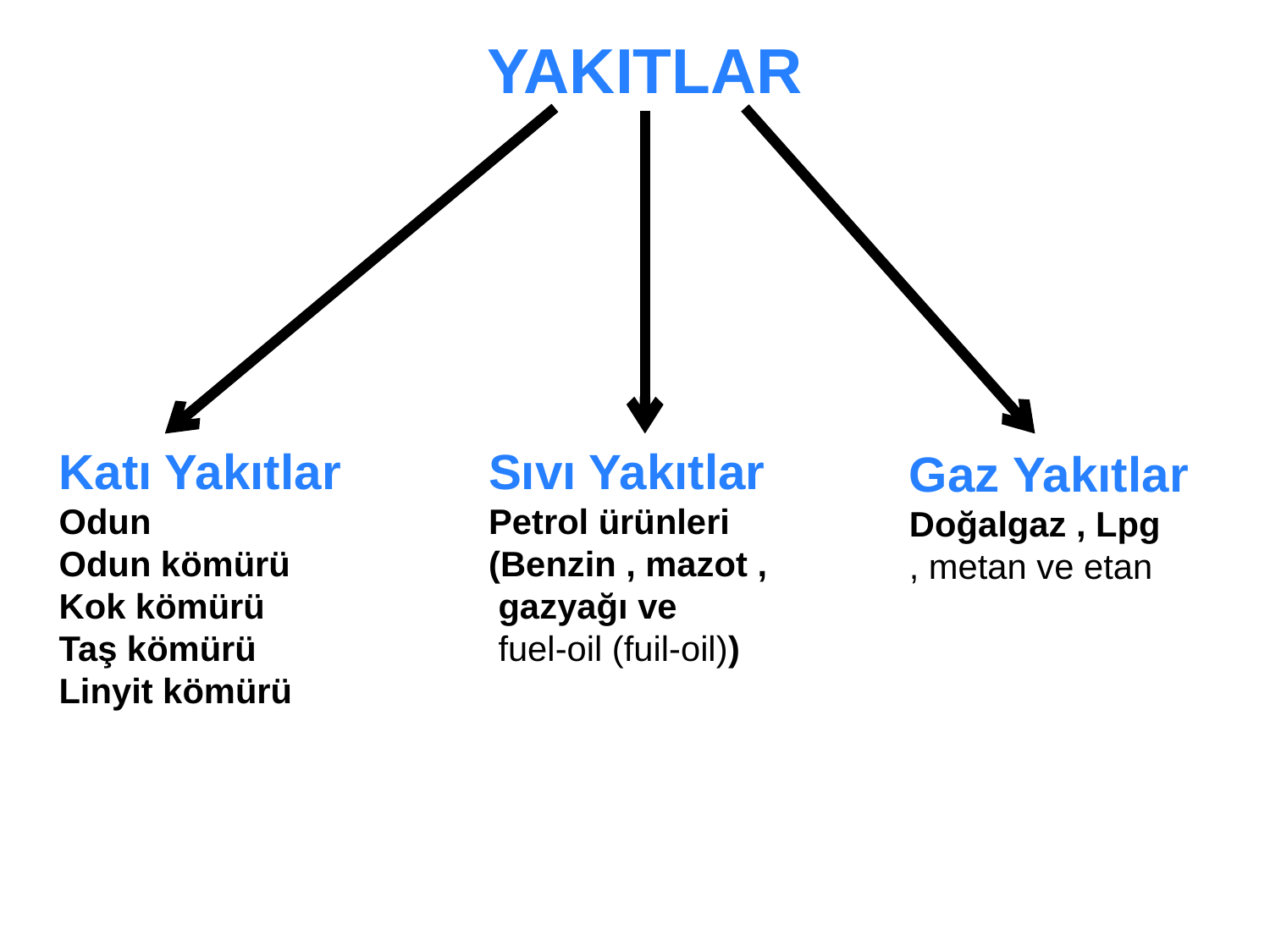

YAKITLAR
Katı Yakıtlar
Odun
Odun kömürü
Kok kömürü
Taş kömürü
Linyit kömürü
Sıvı Yakıtlar
Petrol ürünleri
(Benzin , mazot ,
 gazyağı ve
 fuel-oil (fuil-oil))
Gaz Yakıtlar
Doğalgaz , Lpg
, metan ve etan